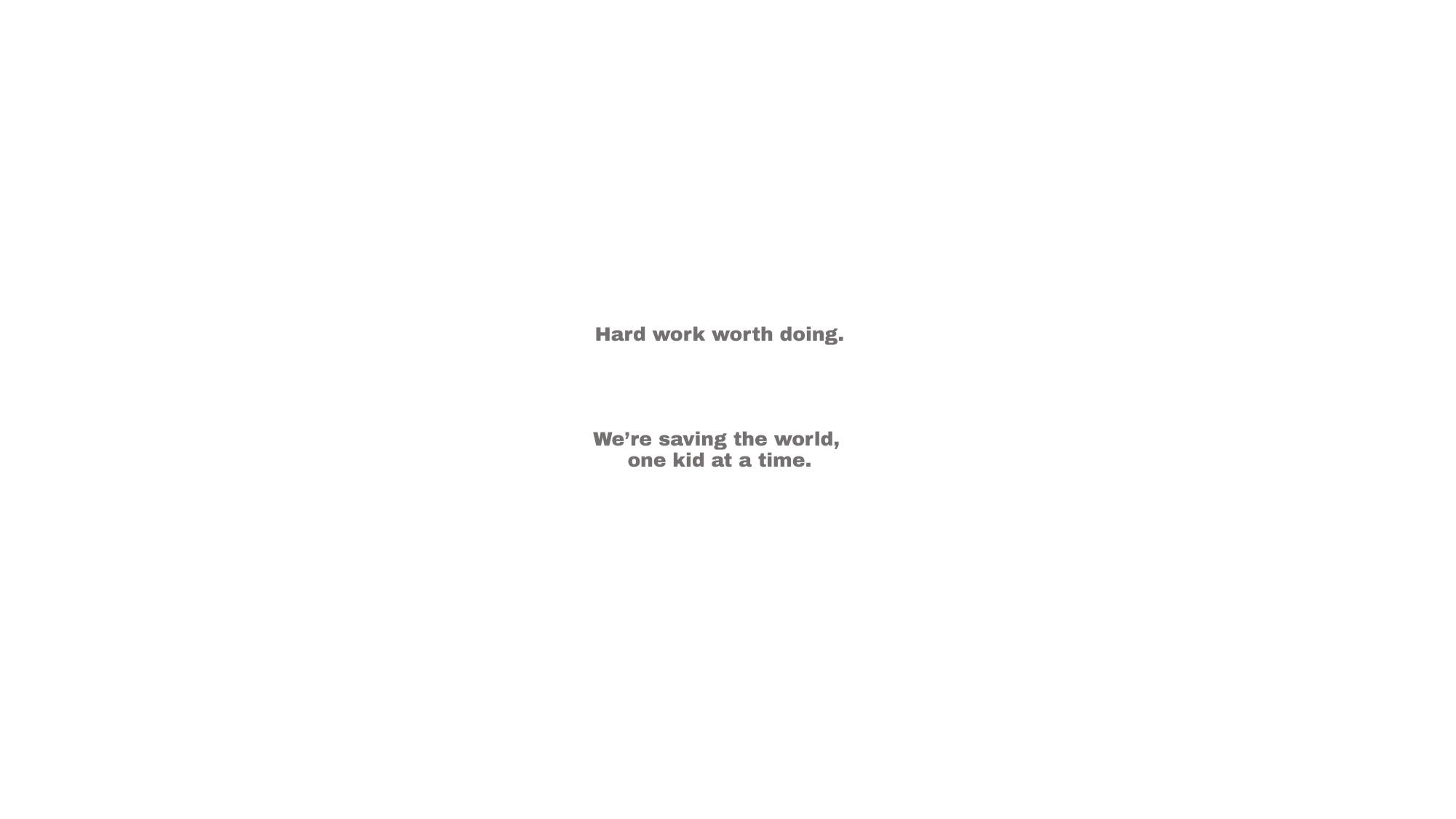

# Hard work worth doing. We’re saving the world, one kid at a time.